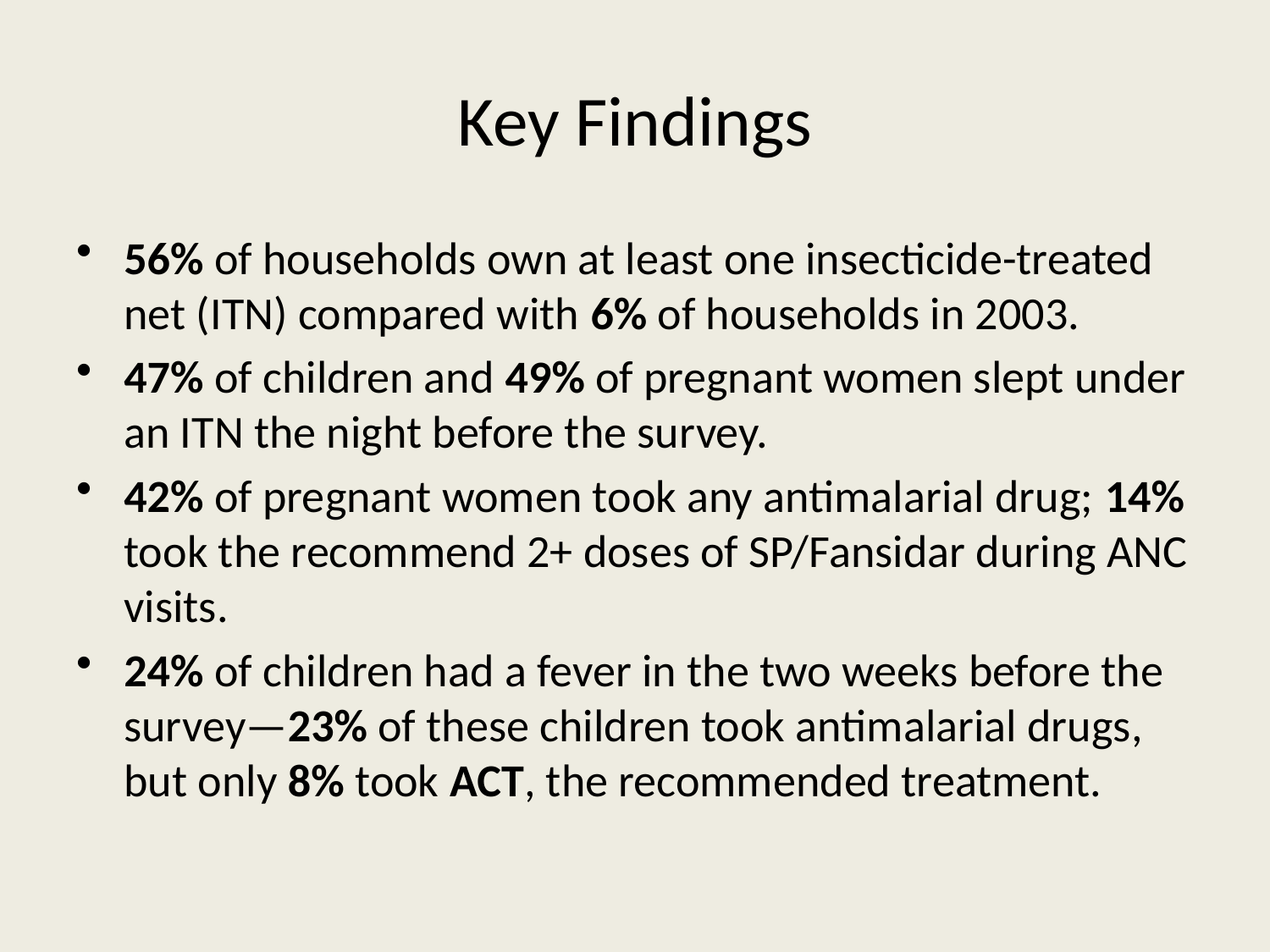

# Key Findings
56% of households own at least one insecticide-treated net (ITN) compared with 6% of households in 2003.
47% of children and 49% of pregnant women slept under an ITN the night before the survey.
42% of pregnant women took any antimalarial drug; 14% took the recommend 2+ doses of SP/Fansidar during ANC visits.
24% of children had a fever in the two weeks before the survey—23% of these children took antimalarial drugs, but only 8% took ACT, the recommended treatment.